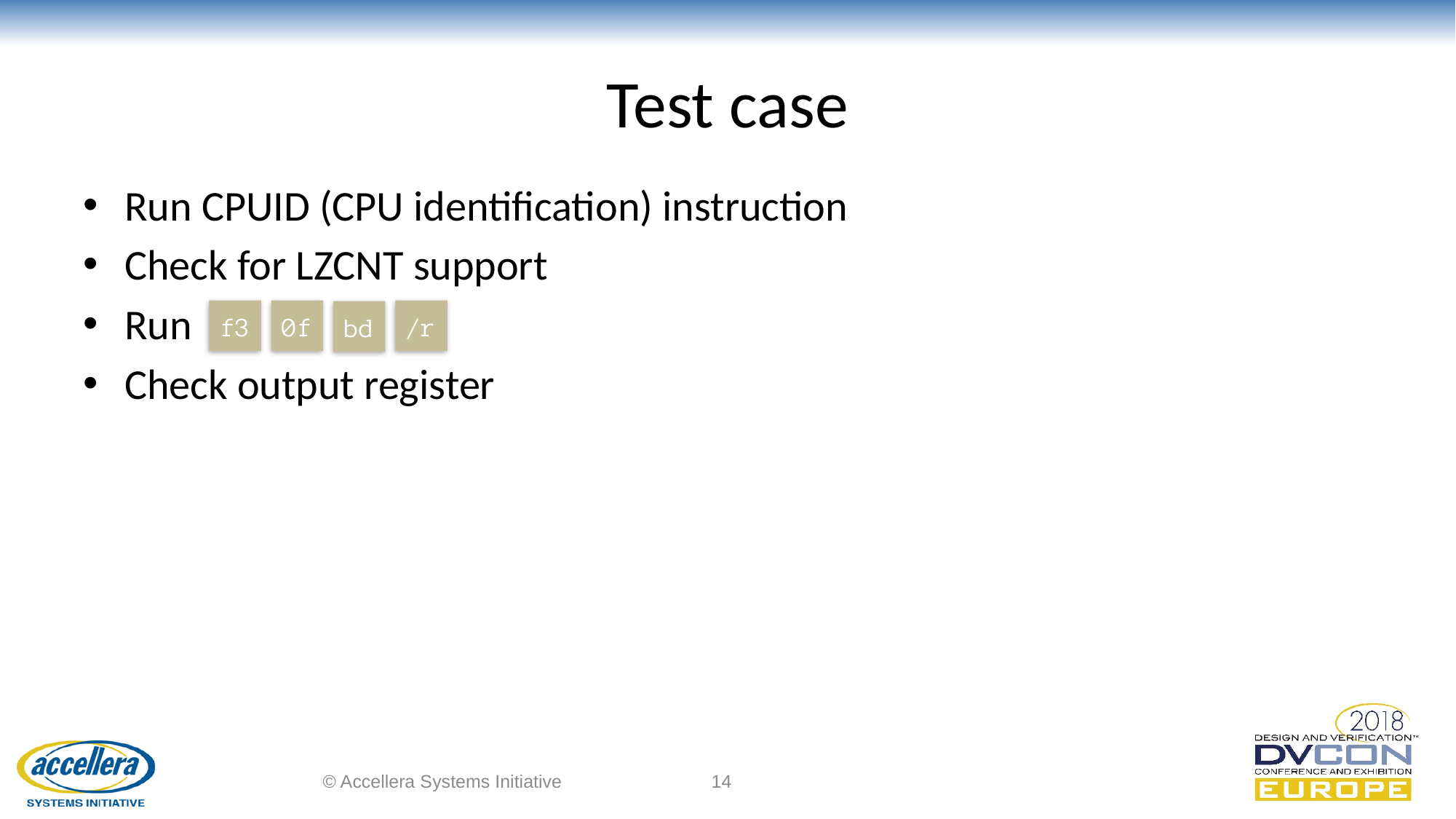

# Test case
Run CPUID (CPU identification) instruction
Check for LZCNT support
Run
Check output register

/r
f3
0f
bd
© Accellera Systems Initiative
14